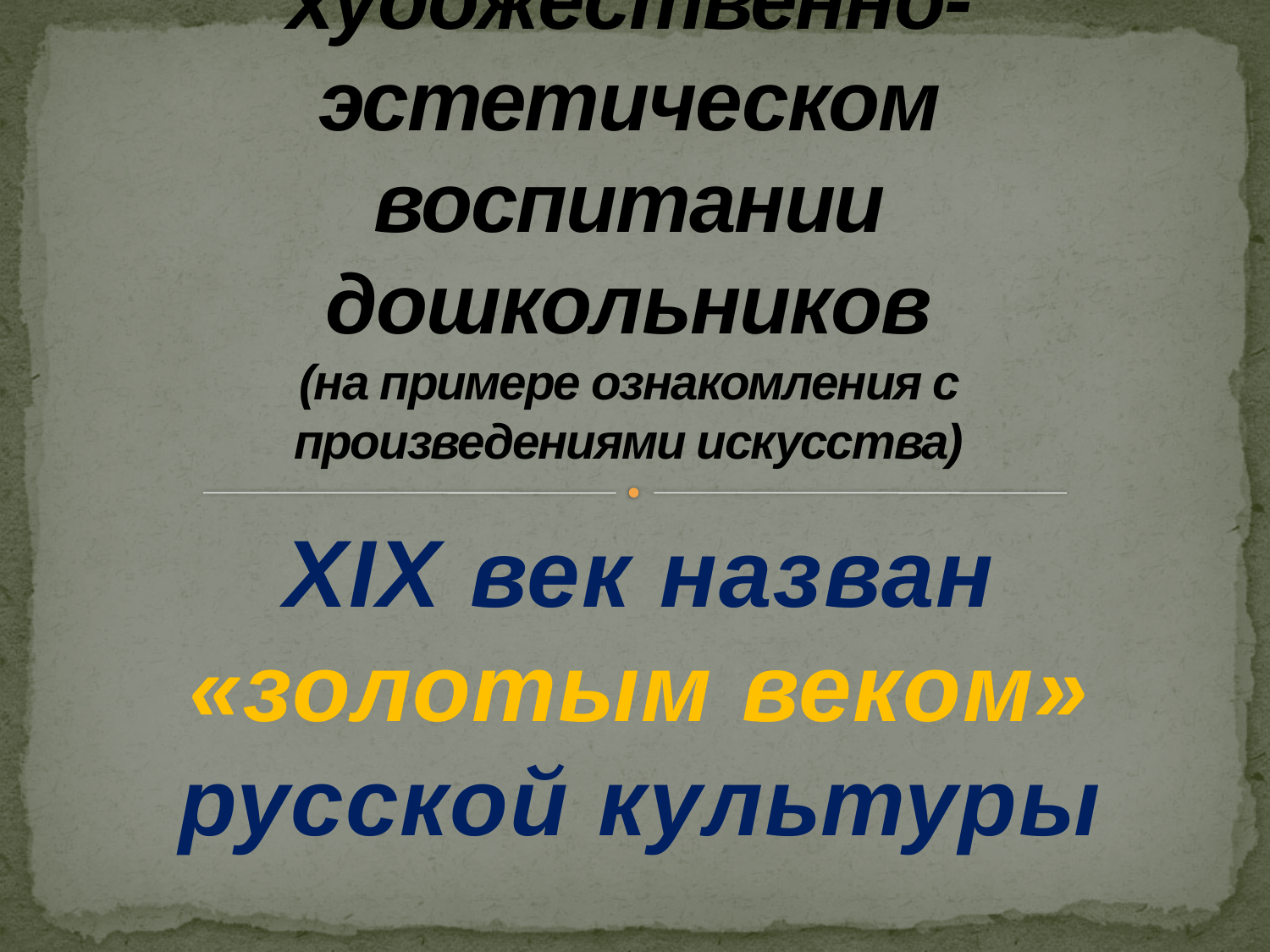

# Сопровождение семьи в художественно-эстетическом воспитании дошкольников (на примере ознакомления с произведениями искусства)
ХIХ век назван «золотым веком» русской культуры